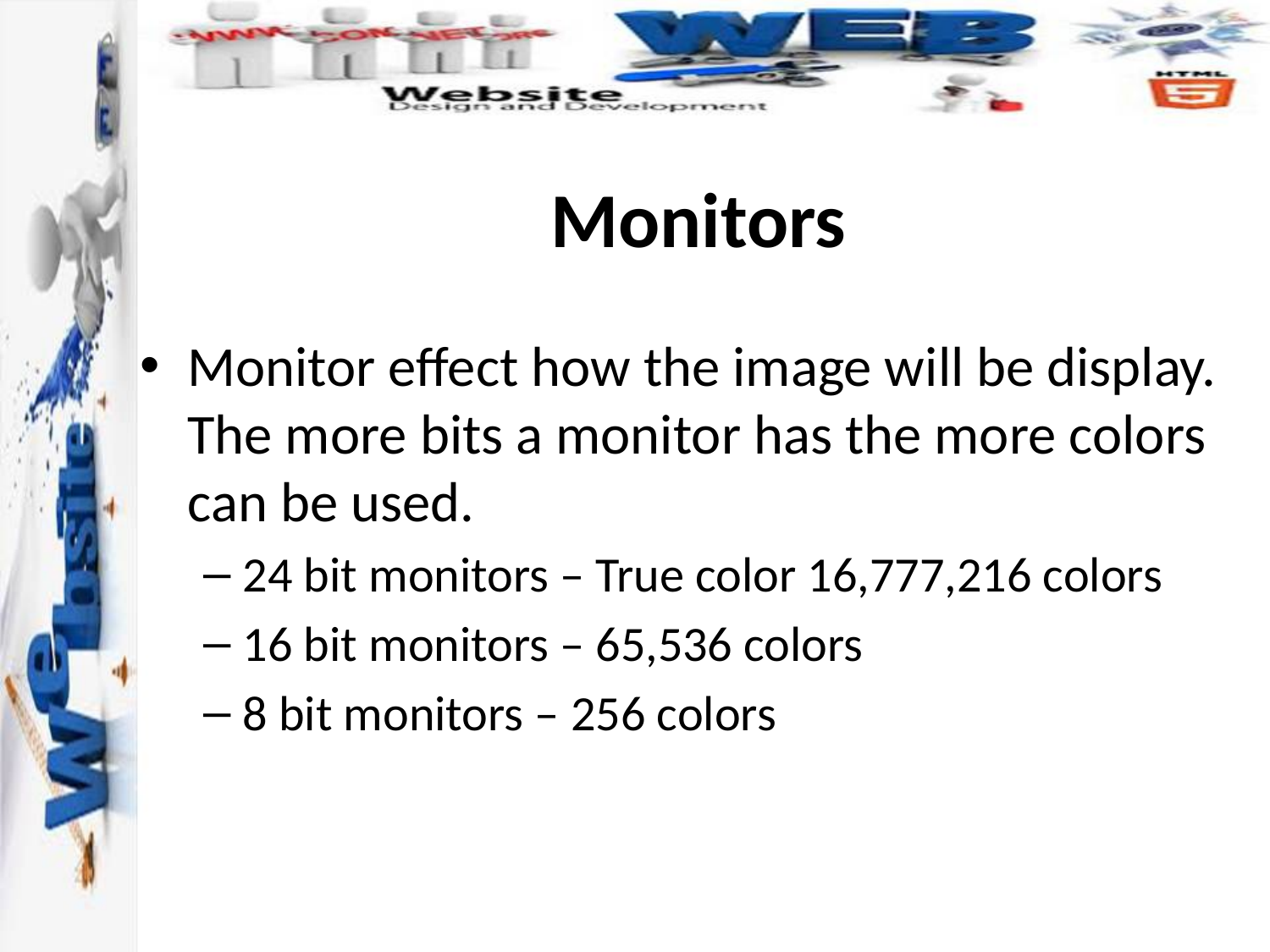

# Monitors
Monitor effect how the image will be display. The more bits a monitor has the more colors can be used.
24 bit monitors – True color 16,777,216 colors
16 bit monitors – 65,536 colors
8 bit monitors – 256 colors